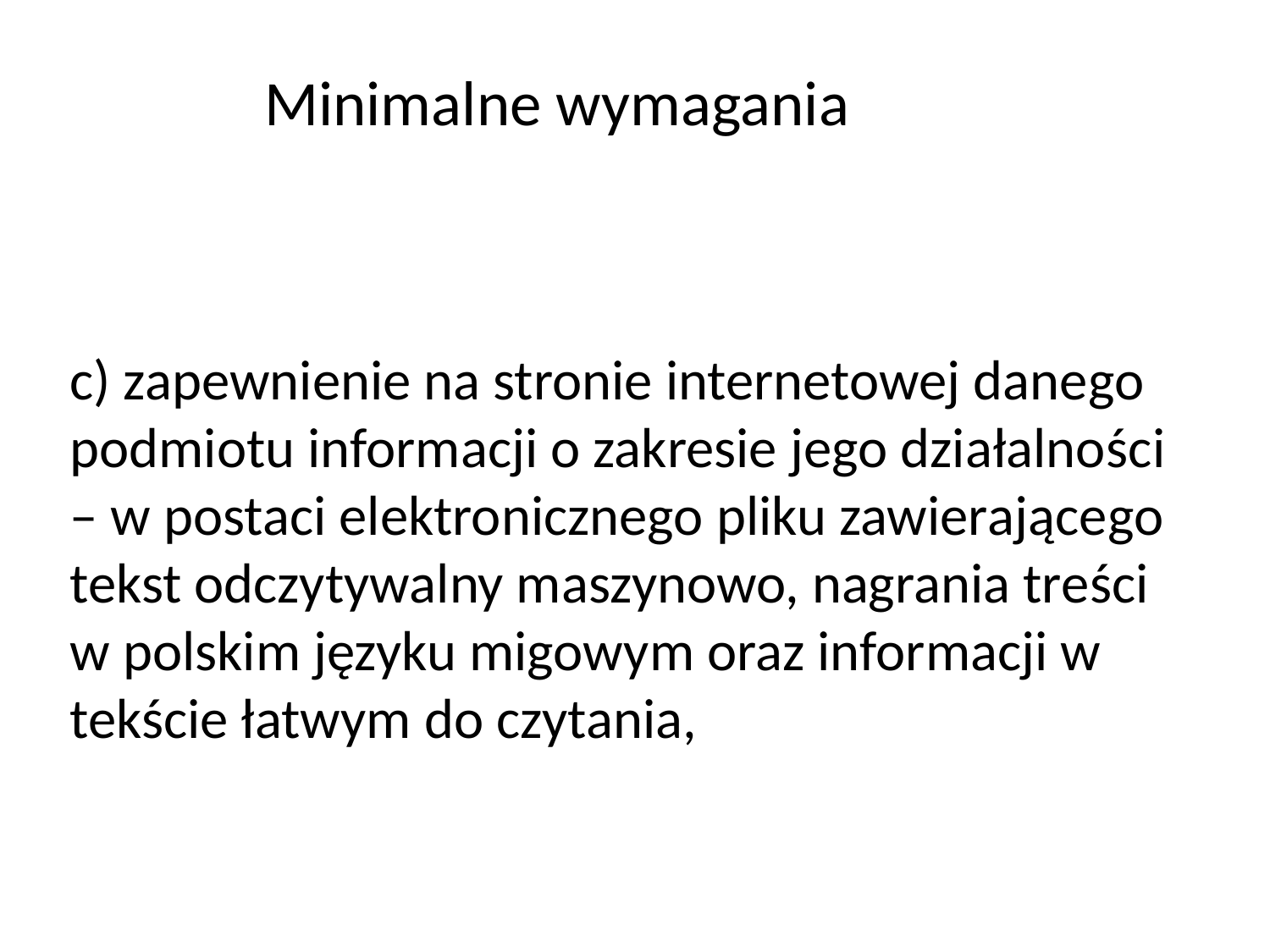

# Minimalne wymagania

c) zapewnienie na stronie internetowej danego podmiotu informacji o zakresie jego działalności – w postaci elektronicznego pliku zawierającego tekst odczytywalny maszynowo, nagrania treści w polskim języku migowym oraz informacji w tekście łatwym do czytania,